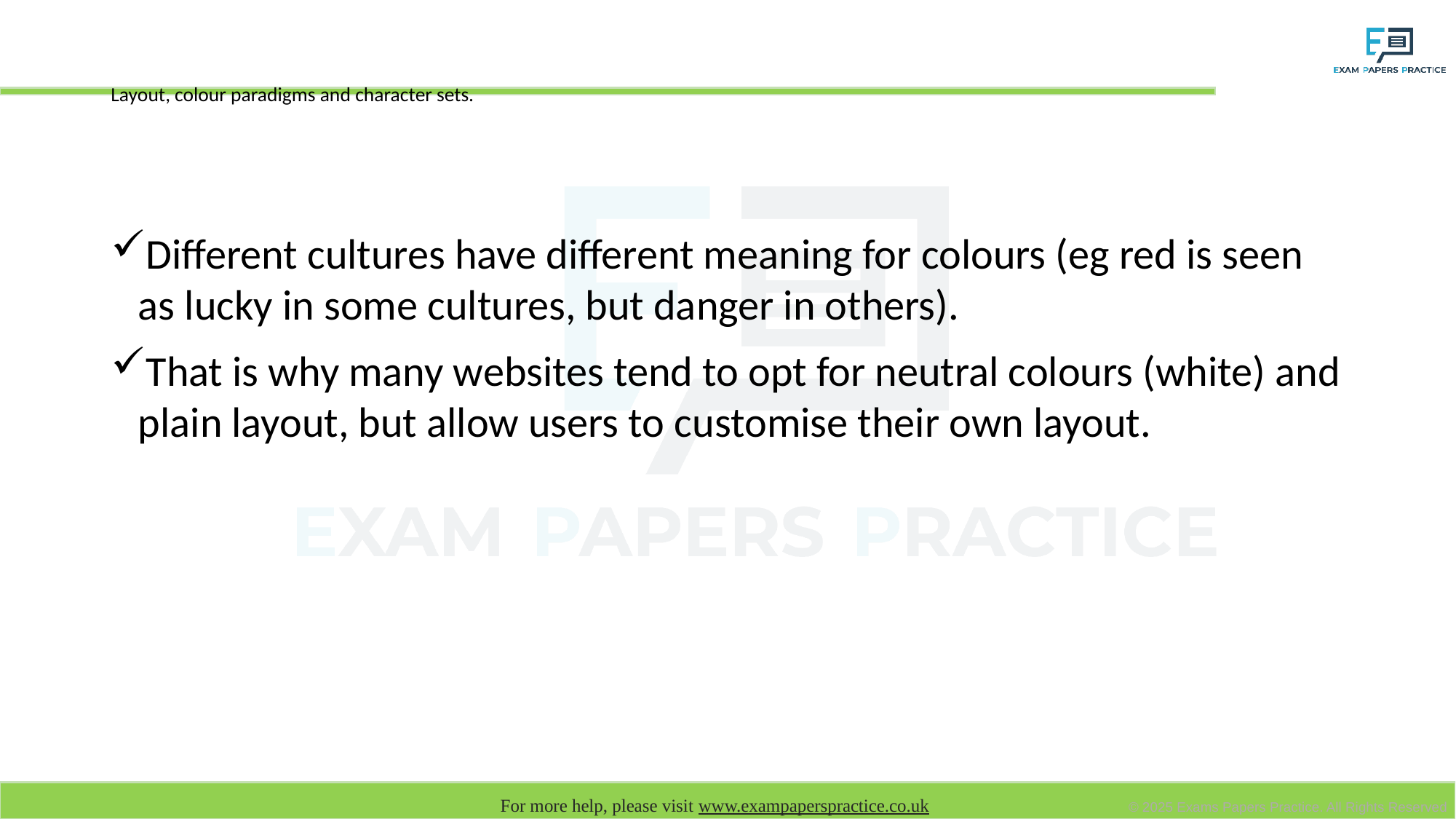

# Layout, colour paradigms and character sets.
Different cultures have different meaning for colours (eg red is seen as lucky in some cultures, but danger in others).
That is why many websites tend to opt for neutral colours (white) and plain layout, but allow users to customise their own layout.